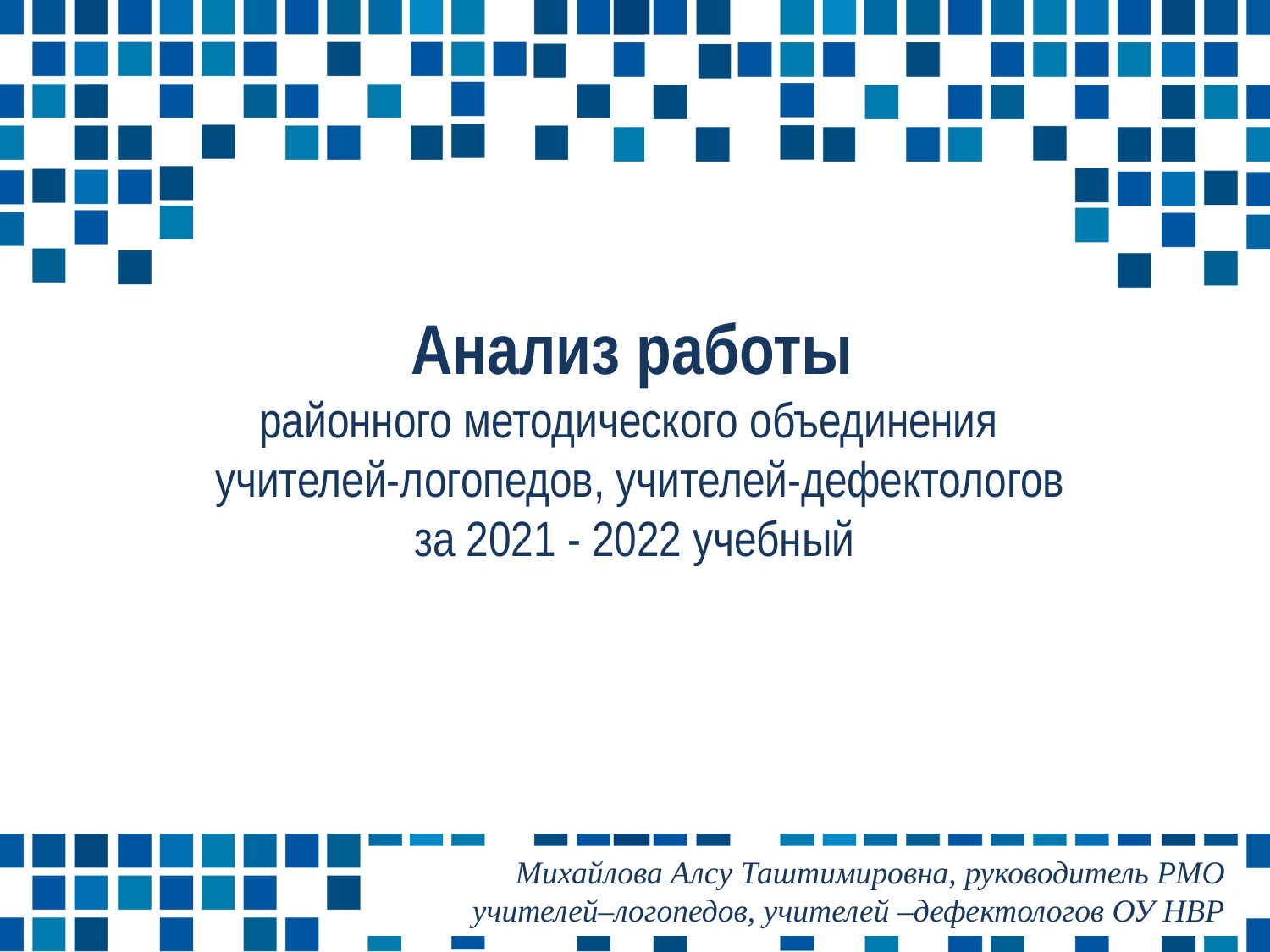

Анализ работы
районного методического объединения
учителей-логопедов, учителей-дефектологов
за 2021 - 2022 учебный
Михайлова Алсу Таштимировна, руководитель РМО учителей–логопедов, учителей –дефектологов ОУ НВР
,